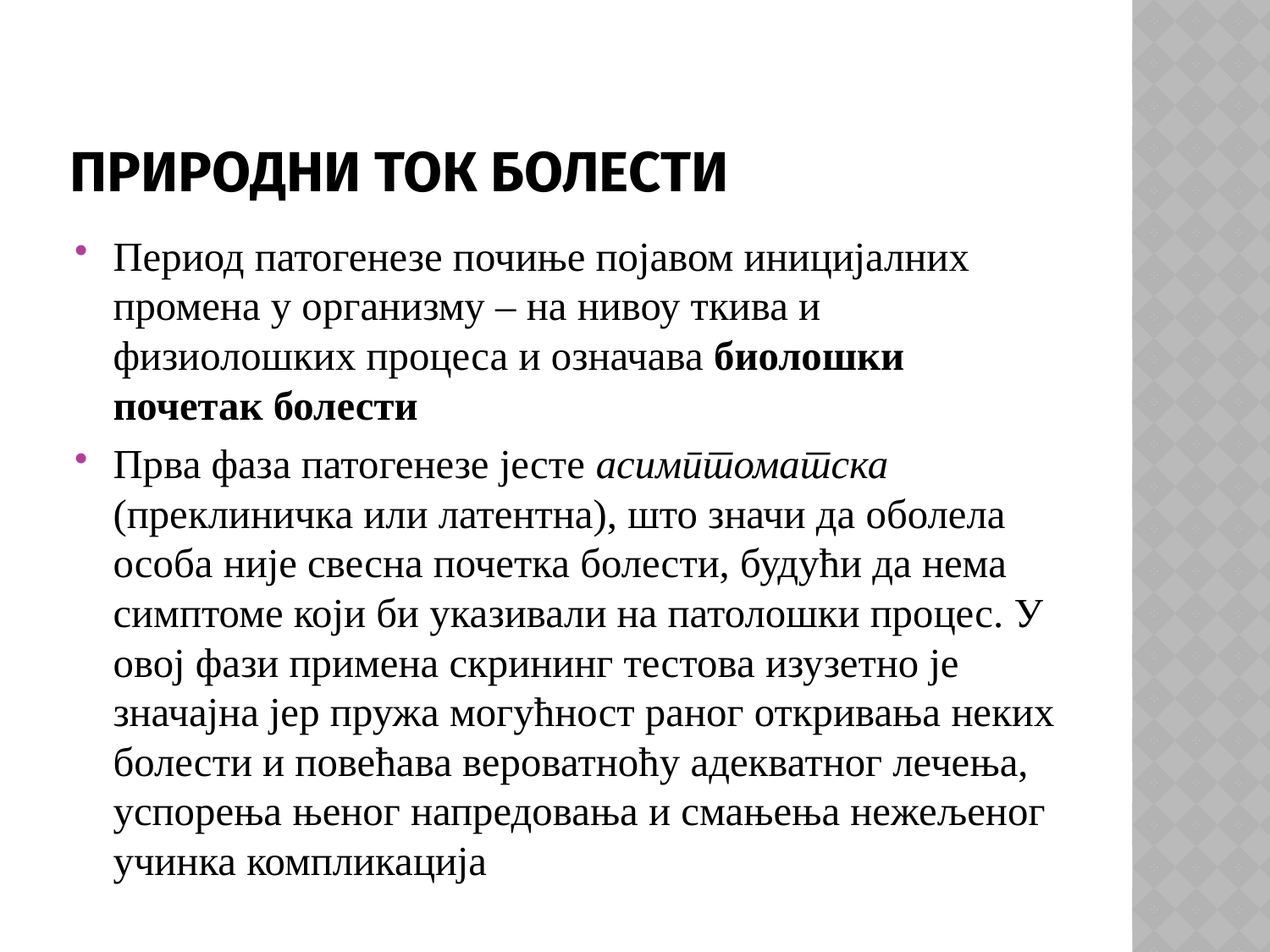

# ПРИРОДНИ ТОК БОЛЕСТИ
Период патогенезе почиње појавом иницијалних промена у организму – на нивоу ткива и физиолошких процеса и означава биолошки почетак болести
Прва фаза патогенезе јесте асимптоматска (преклиничка или латентна), што значи да оболела особа није свесна почетка болести, будући да нема симптоме који би указивали на патолошки процес. У овој фази примена скрининг тестова изузетно је значајна јер пружа могућност раног откривања неких болести и повећава вероватноћу адекватног лечења, успорења њеног напредовања и смањења нежељеног учинка компликација